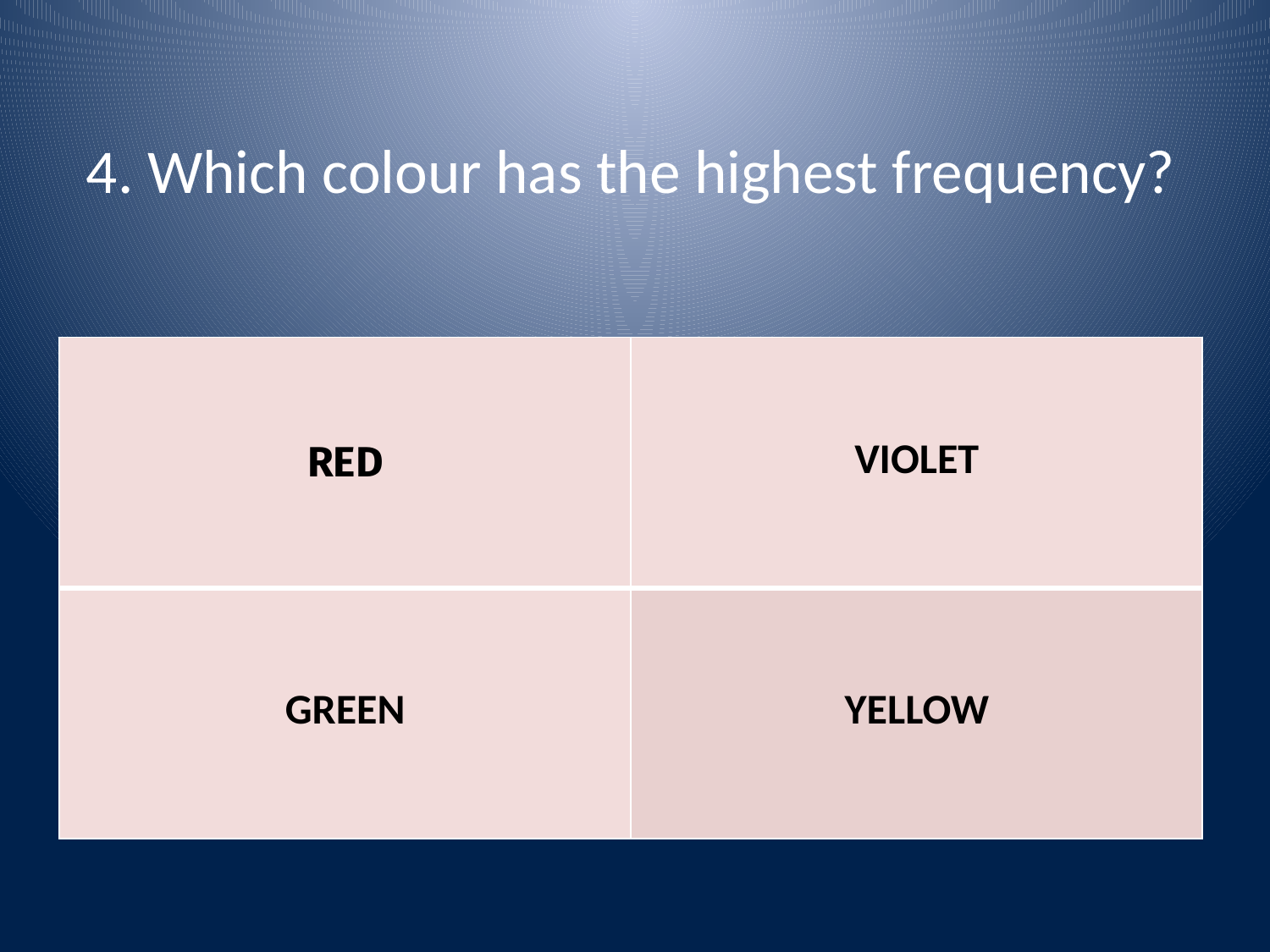

# 4. Which colour has the highest frequency?
| RED | VIOLET |
| --- | --- |
| GREEN | YELLOW |